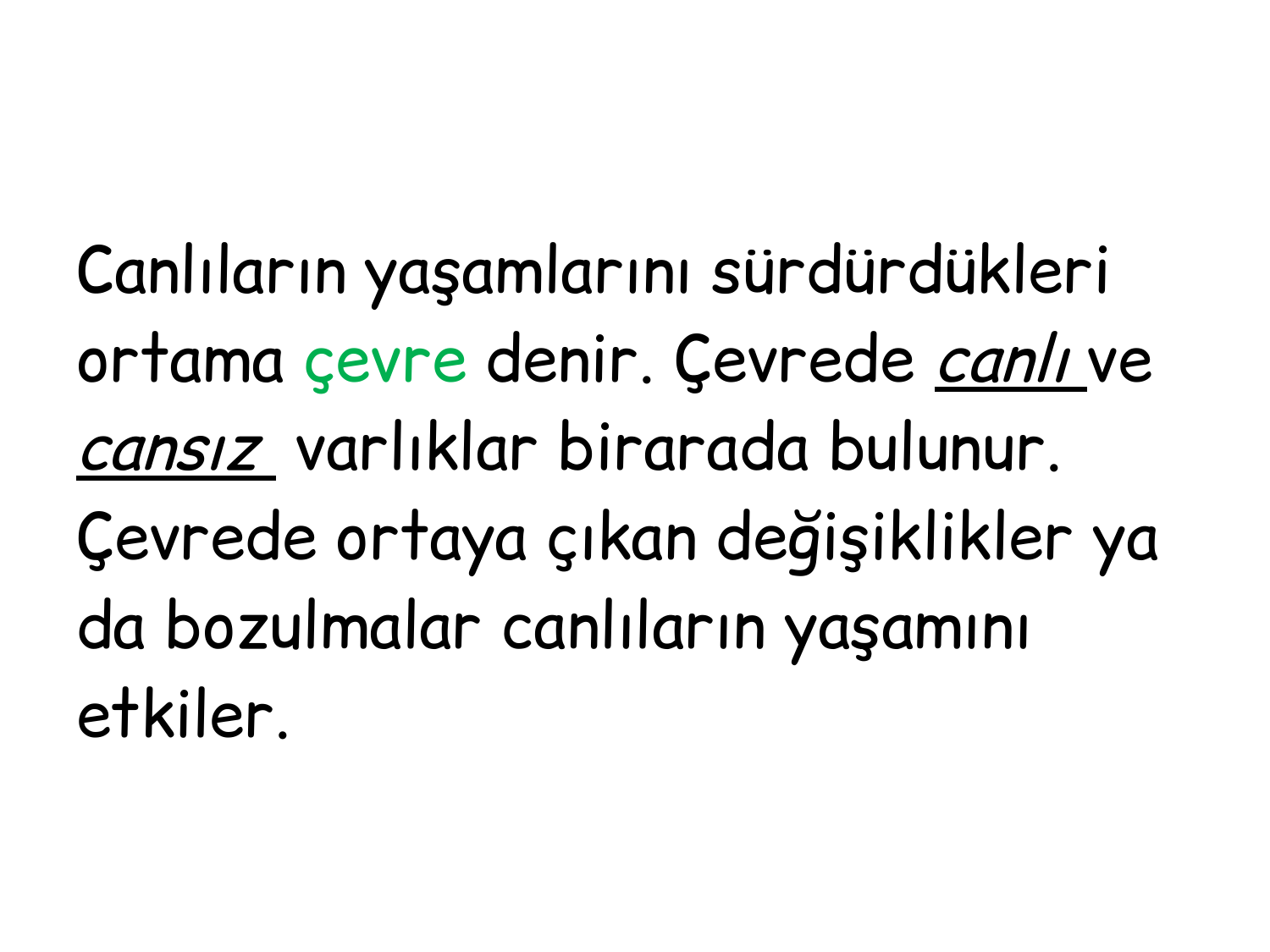

#
Canlıların yaşamlarını sürdürdükleri
ortama çevre denir. Çevrede canlı ve
cansız  varlıklar birarada bulunur.
Çevrede ortaya çıkan değişiklikler ya
da bozulmalar canlıların yaşamını
etkiler.